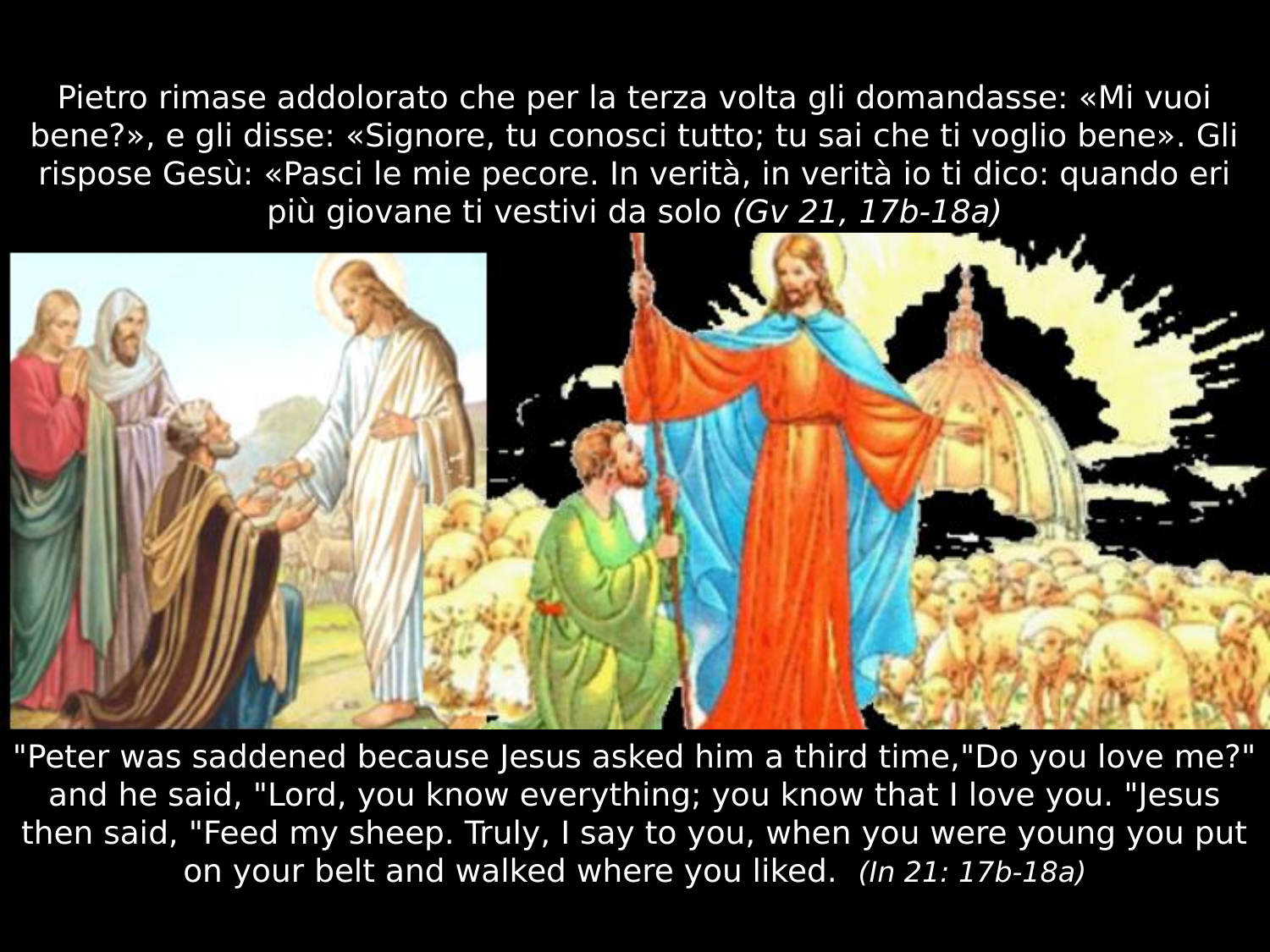

# Pietro rimase addolorato che per la terza volta gli domandasse: «Mi vuoi bene?», e gli disse: «Signore, tu conosci tutto; tu sai che ti voglio bene». Gli rispose Gesù: «Pasci le mie pecore. In verità, in verità io ti dico: quando eri più giovane ti vestivi da solo (Gv 21, 17b-18a)
"Peter was saddened because Jesus asked him a third time,"Do you love me?" and he said, "Lord, you know everything; you know that I love you. "Jesus then said, "Feed my sheep. Truly, I say to you, when you were young you put on your belt and walked where you liked.  (In 21: 17b-18a)